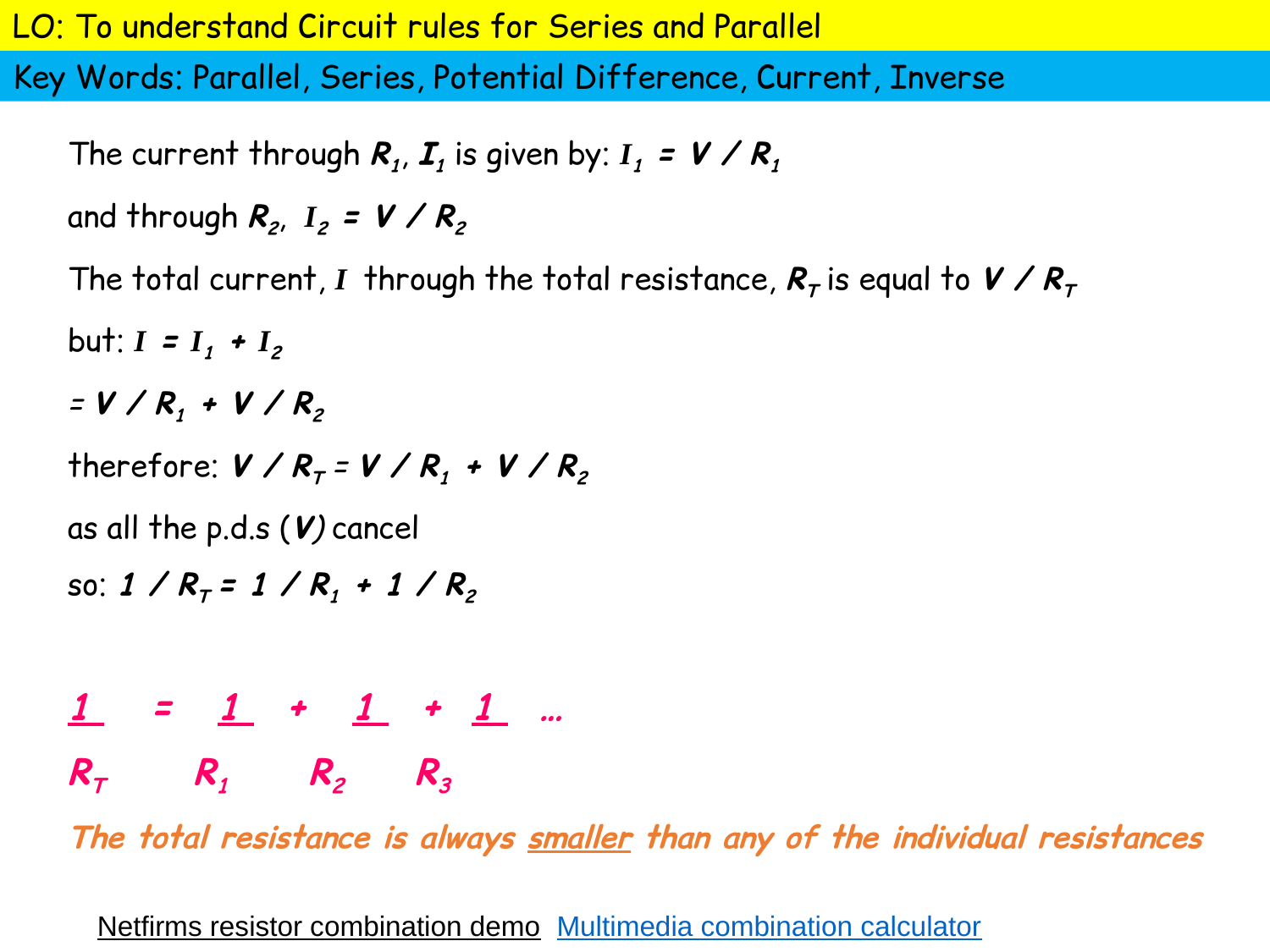

The current through R1, I1 is given by: I1 = V / R1
and through R2,  I2 = V / R2
The total current, I  through the total resistance, RT is equal to V / RT
but: I = I1 + I2
= V / R1 + V / R2
therefore: V / RT = V / R1 + V / R2
as all the p.d.s (V) cancel
so: 1 / RT = 1 / R1 + 1 / R2

1    =   1   +   1   +  1   …
RT          R1         R2        R3
The total resistance is always smaller than any of the individual resistances
Netfirms resistor combination demo  Multimedia combination calculator